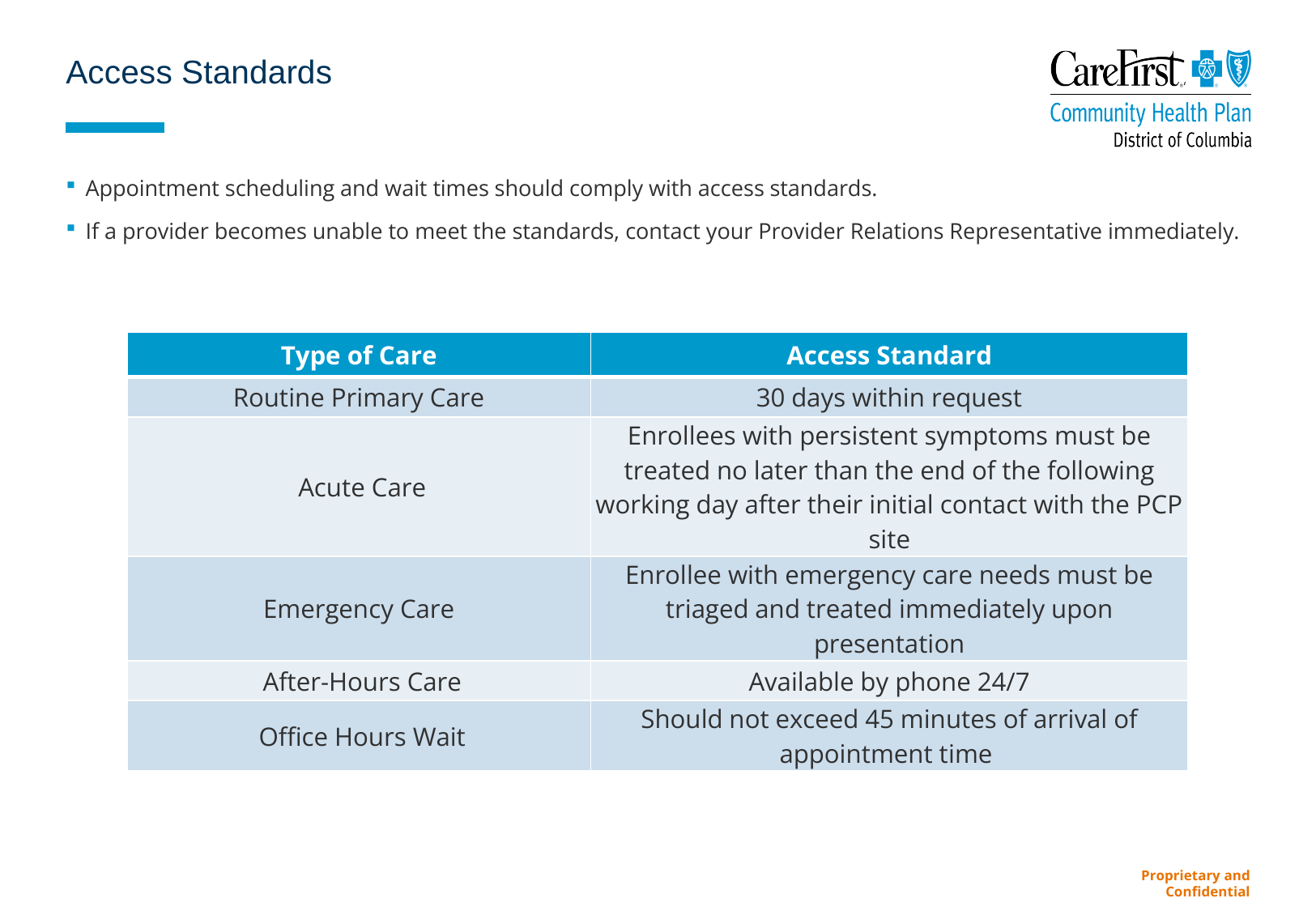

# Access Standards
Appointment scheduling and wait times should comply with access standards.
If a provider becomes unable to meet the standards, contact your Provider Relations Representative immediately.

| Type of Care | Access Standard |
| --- | --- |
| Routine Primary Care | 30 days within request |
| Acute Care | Enrollees with persistent symptoms must be treated no later than the end of the following working day after their initial contact with the PCP site |
| Emergency Care | Enrollee with emergency care needs must be triaged and treated immediately upon presentation |
| After-Hours Care | Available by phone 24/7 |
| Office Hours Wait | Should not exceed 45 minutes of arrival of appointment time |
Proprietary and Confidential